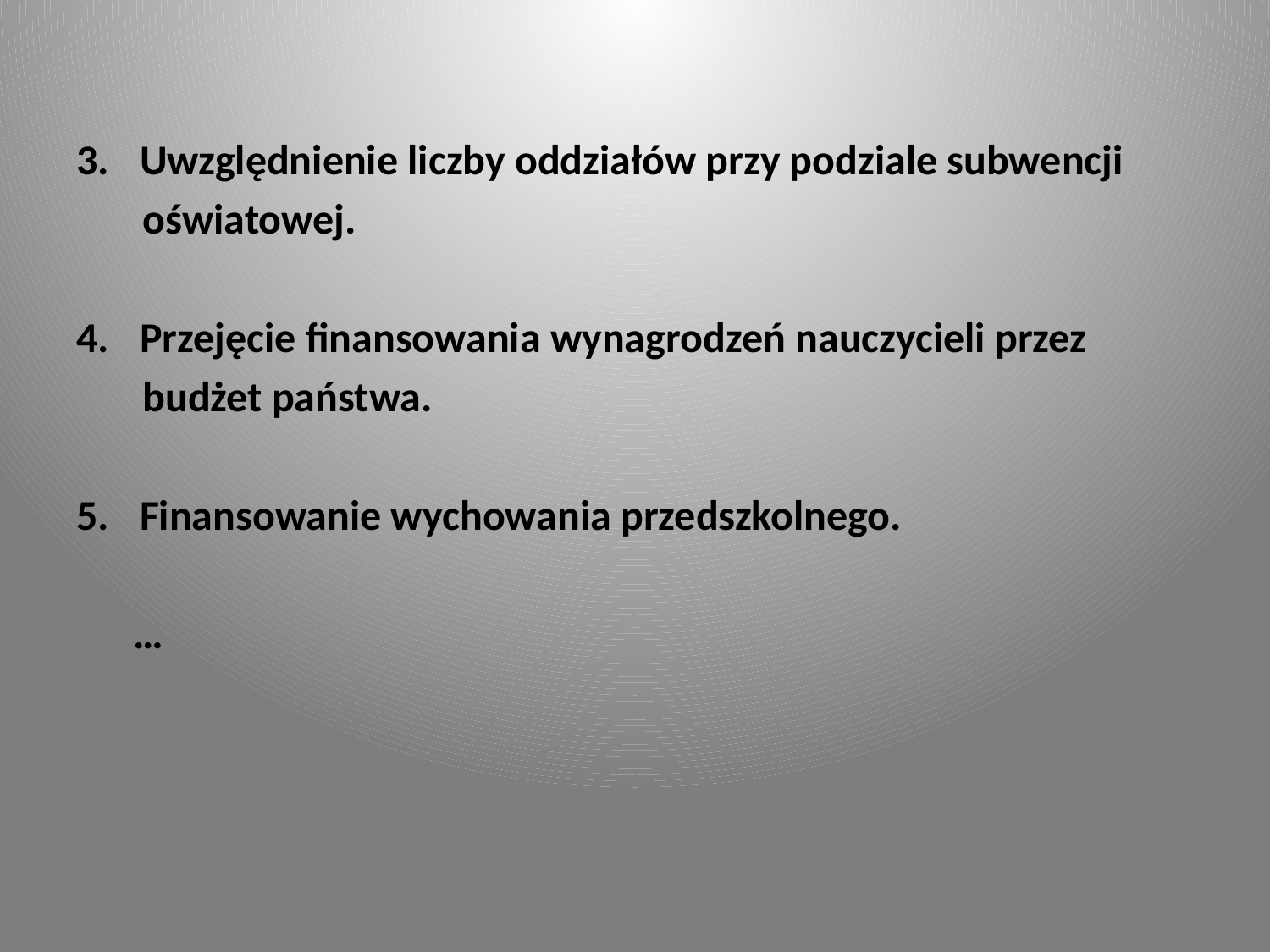

Uwzględnienie liczby oddziałów przy podziale subwencji
       oświatowej.

Przejęcie finansowania wynagrodzeń nauczycieli przez
       budżet państwa.

Finansowanie wychowania przedszkolnego.

      …